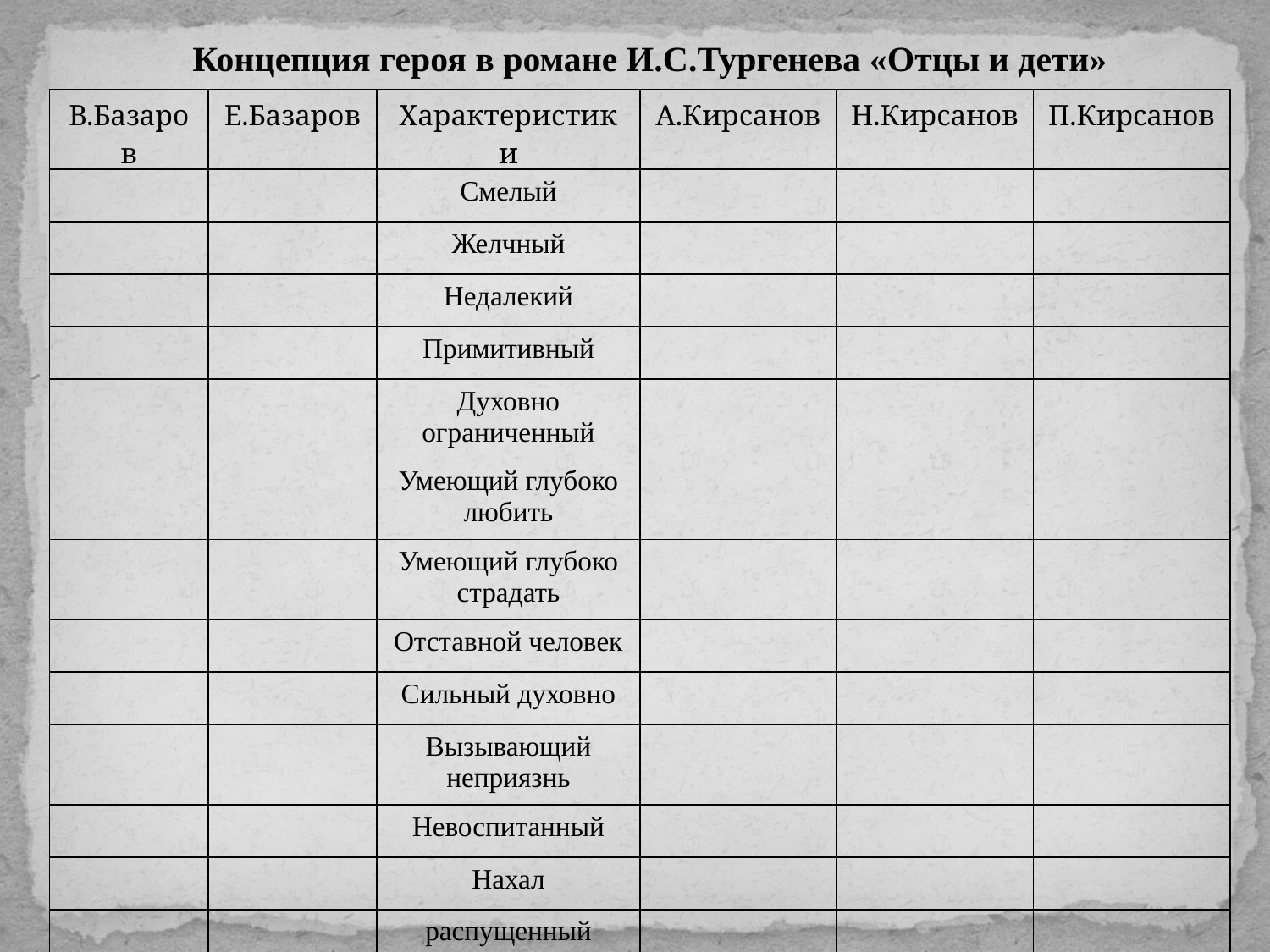

Концепция героя в романе И.С.Тургенева «Отцы и дети»
| В.Базаров | Е.Базаров | Характеристики | А.Кирсанов | Н.Кирсанов | П.Кирсанов |
| --- | --- | --- | --- | --- | --- |
|  |  | Смелый |  |  |  |
|  |  | Желчный |  |  |  |
|  |  | Недалекий |  |  |  |
|  |  | Примитивный |  |  |  |
|  |  | Духовно ограниченный |  |  |  |
|  |  | Умеющий глубоко любить |  |  |  |
|  |  | Умеющий глубоко страдать |  |  |  |
|  |  | Отставной человек |  |  |  |
|  |  | Сильный духовно |  |  |  |
|  |  | Вызывающий неприязнь |  |  |  |
|  |  | Невоспитанный |  |  |  |
|  |  | Нахал |  |  |  |
|  |  | распущенный |  |  |  |